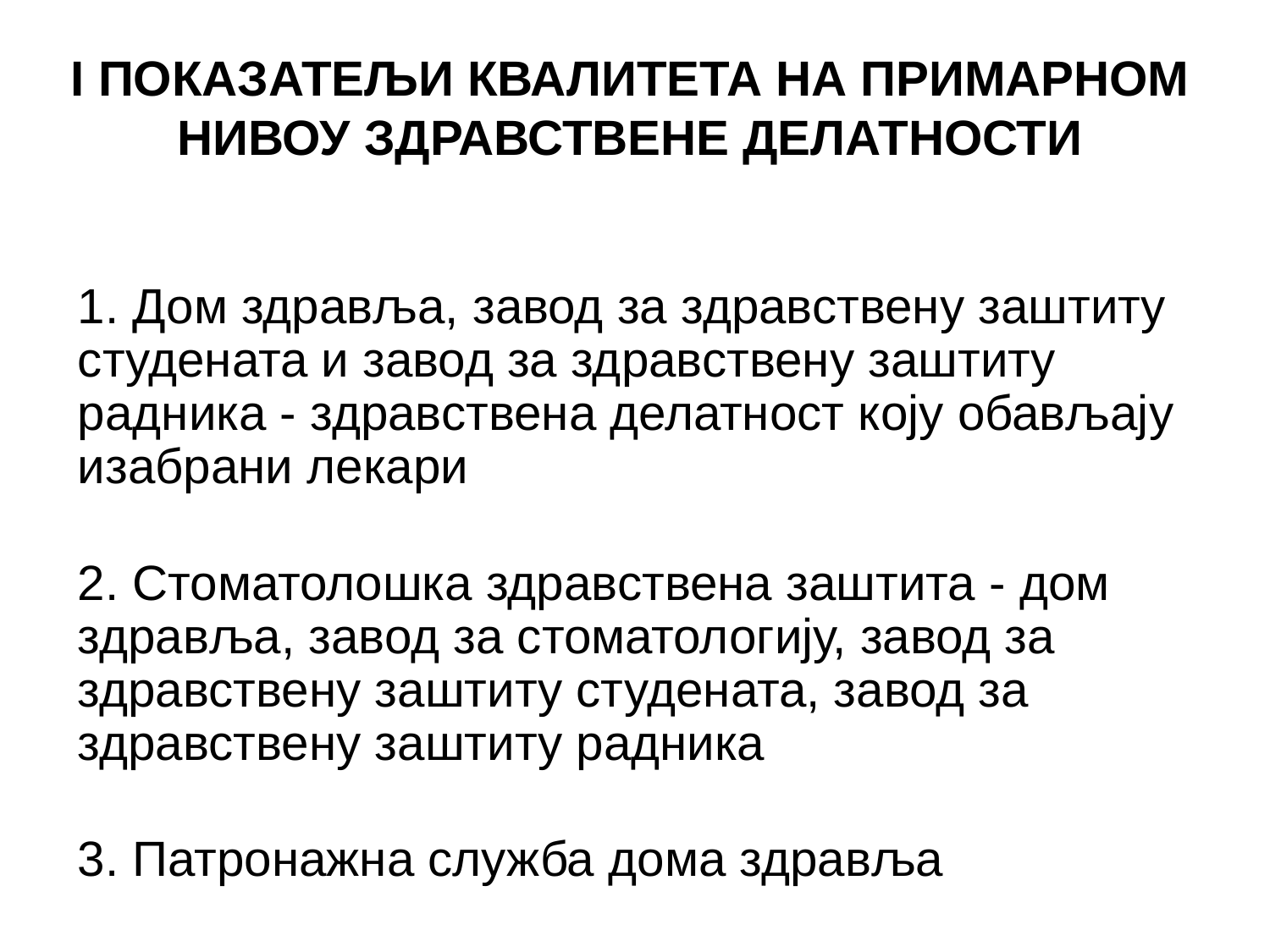

# I ПОКАЗАТЕЉИ КВАЛИТЕТА НА ПРИМАРНОМ НИВОУ ЗДРАВСТВЕНЕ ДЕЛАТНОСТИ

1. Дом здравља, завод за здравствену заштиту студената и завод за здравствену заштиту радника - здравствена делатност коју обављају изабрани лекари
2. Стоматолошка здравствена заштита - дом здравља, завод за стоматологију, завод за здравствену заштиту студената, завод за здравствену заштиту радника
3. Патронажна служба дома здравља